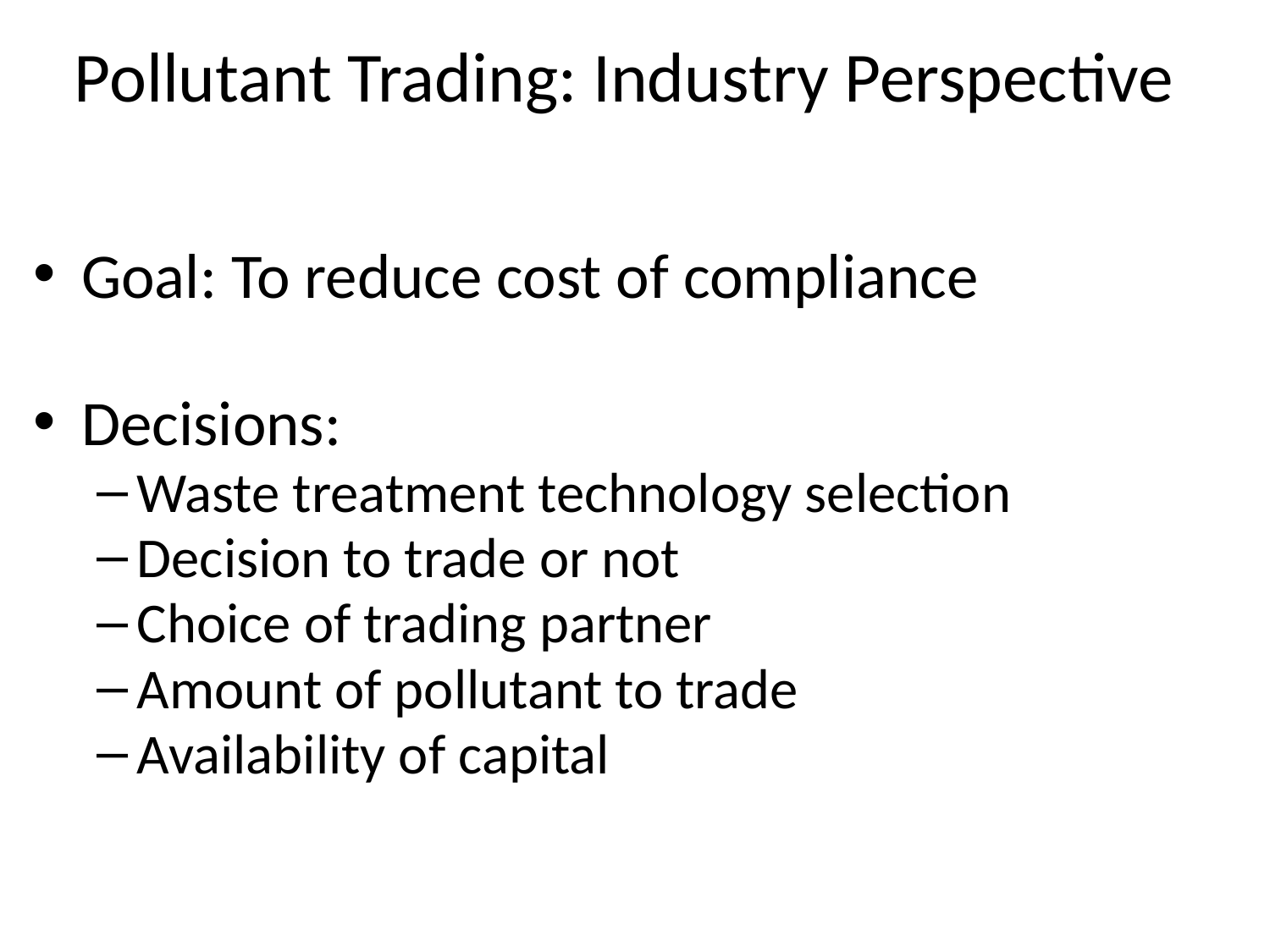

# Pollutant Trading: Industry Perspective
Goal: To reduce cost of compliance

Decisions:
Waste treatment technology selection
Decision to trade or not
Choice of trading partner
Amount of pollutant to trade
Availability of capital